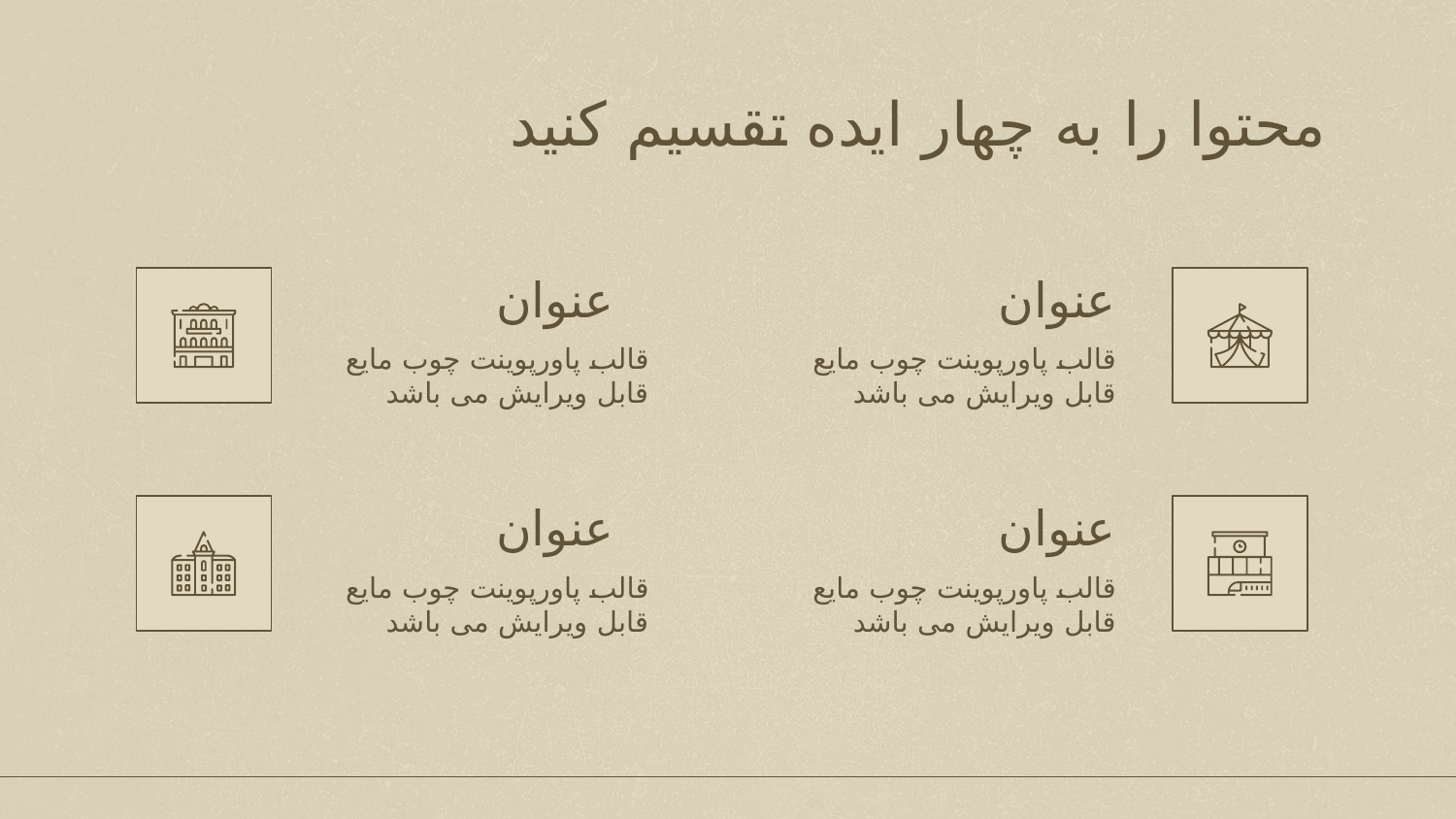

# محتوا را به چهار ایده تقسیم کنید
عنوان
عنوان

قالب پاورپوینت چوب مایع قابل ویرایش می باشد
قالب پاورپوینت چوب مایع قابل ویرایش می باشد
عنوان
عنوان

قالب پاورپوینت چوب مایع قابل ویرایش می باشد
قالب پاورپوینت چوب مایع قابل ویرایش می باشد